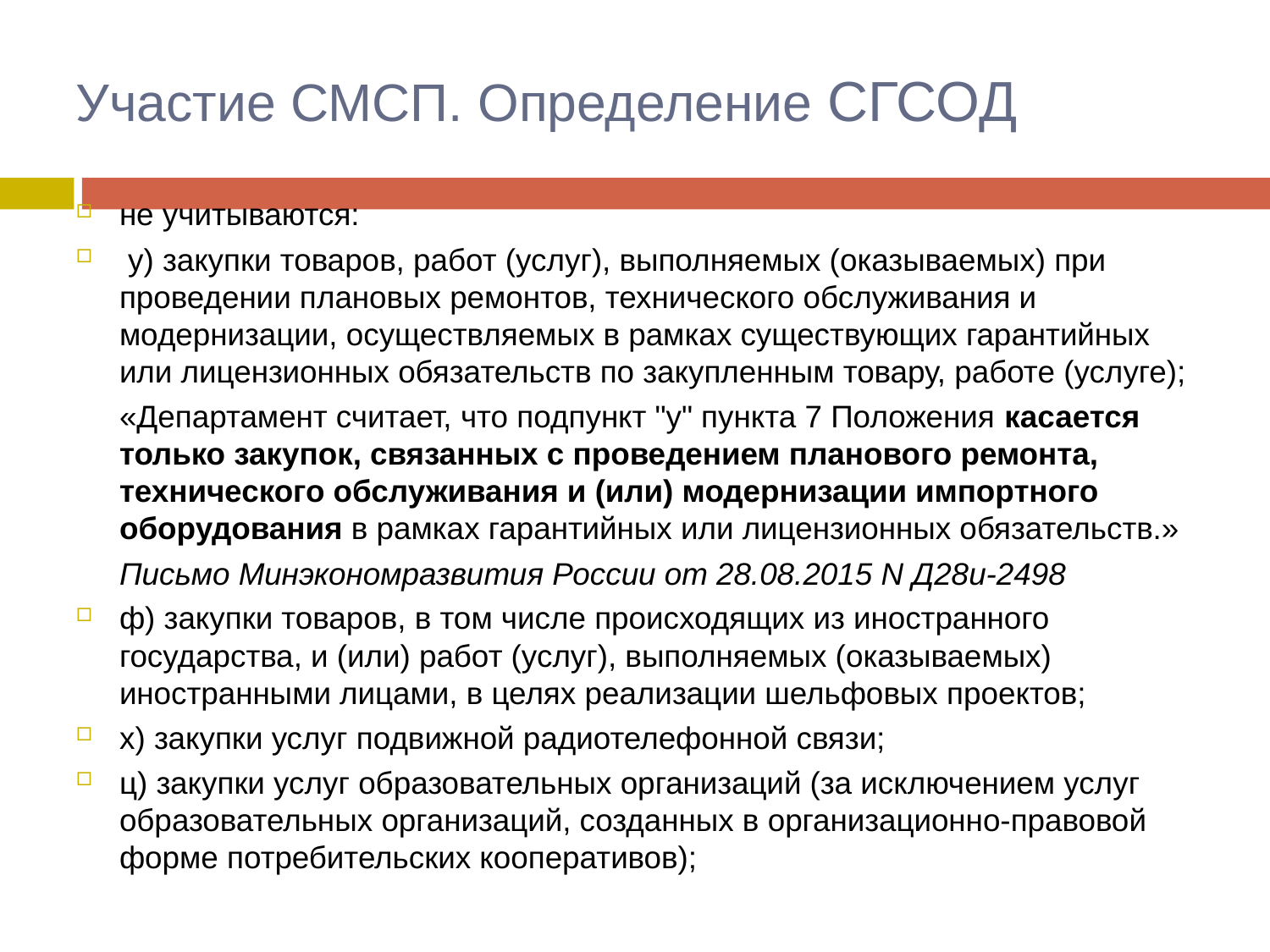

# Участие СМСП. Определение СГСОД
не учитываются:
 у) закупки товаров, работ (услуг), выполняемых (оказываемых) при проведении плановых ремонтов, технического обслуживания и модернизации, осуществляемых в рамках существующих гарантийных или лицензионных обязательств по закупленным товару, работе (услуге);
	«Департамент считает, что подпункт "у" пункта 7 Положения касается только закупок, связанных с проведением планового ремонта, технического обслуживания и (или) модернизации импортного оборудования в рамках гарантийных или лицензионных обязательств.»
	Письмо Минэкономразвития России от 28.08.2015 N Д28и-2498
ф) закупки товаров, в том числе происходящих из иностранного государства, и (или) работ (услуг), выполняемых (оказываемых) иностранными лицами, в целях реализации шельфовых проектов;
х) закупки услуг подвижной радиотелефонной связи;
ц) закупки услуг образовательных организаций (за исключением услуг образовательных организаций, созданных в организационно-правовой форме потребительских кооперативов);